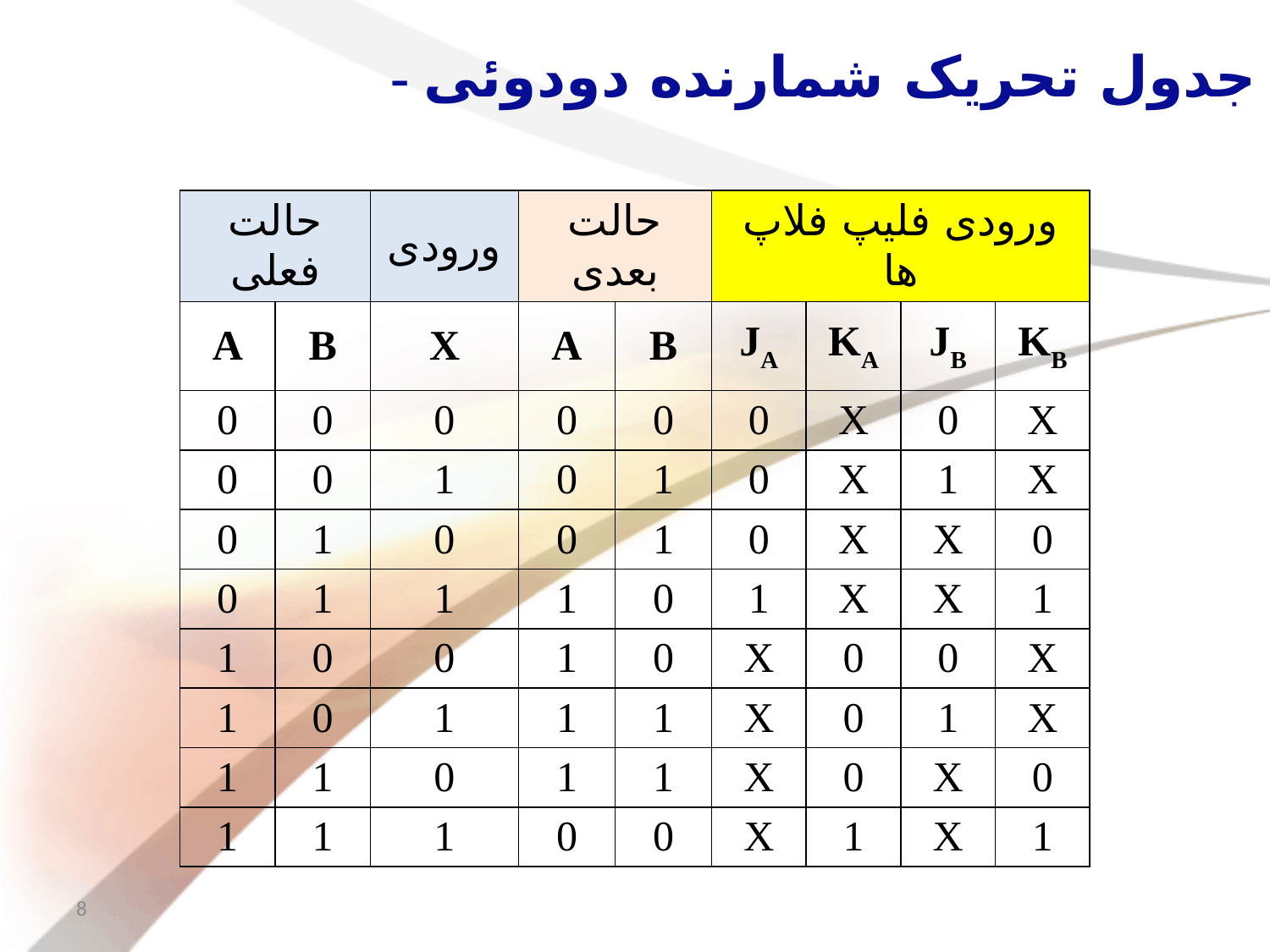

# - جدول تحریک شمارنده دودوئی
| حالت فعلی |  | ورودی | حالت بعدی |  | ورودی فلیپ فلاپ ها |  |  |  |
| --- | --- | --- | --- | --- | --- | --- | --- | --- |
| A | B | X | A | B | JA | KA | JB | KB |
| 0 | 0 | 0 | 0 | 0 | 0 | X | 0 | X |
| 0 | 0 | 1 | 0 | 1 | 0 | X | 1 | X |
| 0 | 1 | 0 | 0 | 1 | 0 | X | X | 0 |
| 0 | 1 | 1 | 1 | 0 | 1 | X | X | 1 |
| 1 | 0 | 0 | 1 | 0 | X | 0 | 0 | X |
| 1 | 0 | 1 | 1 | 1 | X | 0 | 1 | X |
| 1 | 1 | 0 | 1 | 1 | X | 0 | X | 0 |
| 1 | 1 | 1 | 0 | 0 | X | 1 | X | 1 |

8